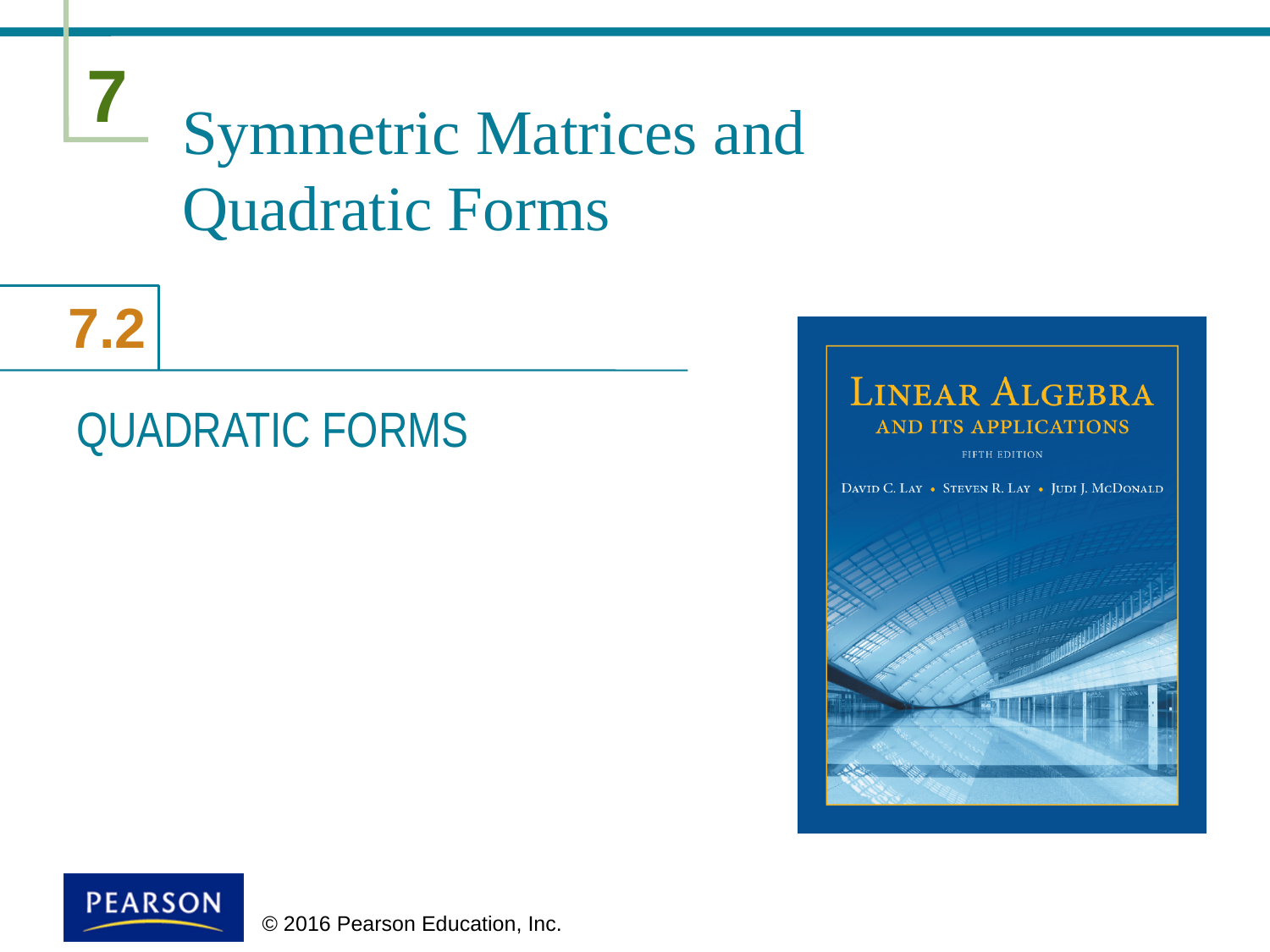

# Symmetric Matrices and Quadratic Forms
QUADRATIC FORMS
 © 2016 Pearson Education, Inc.